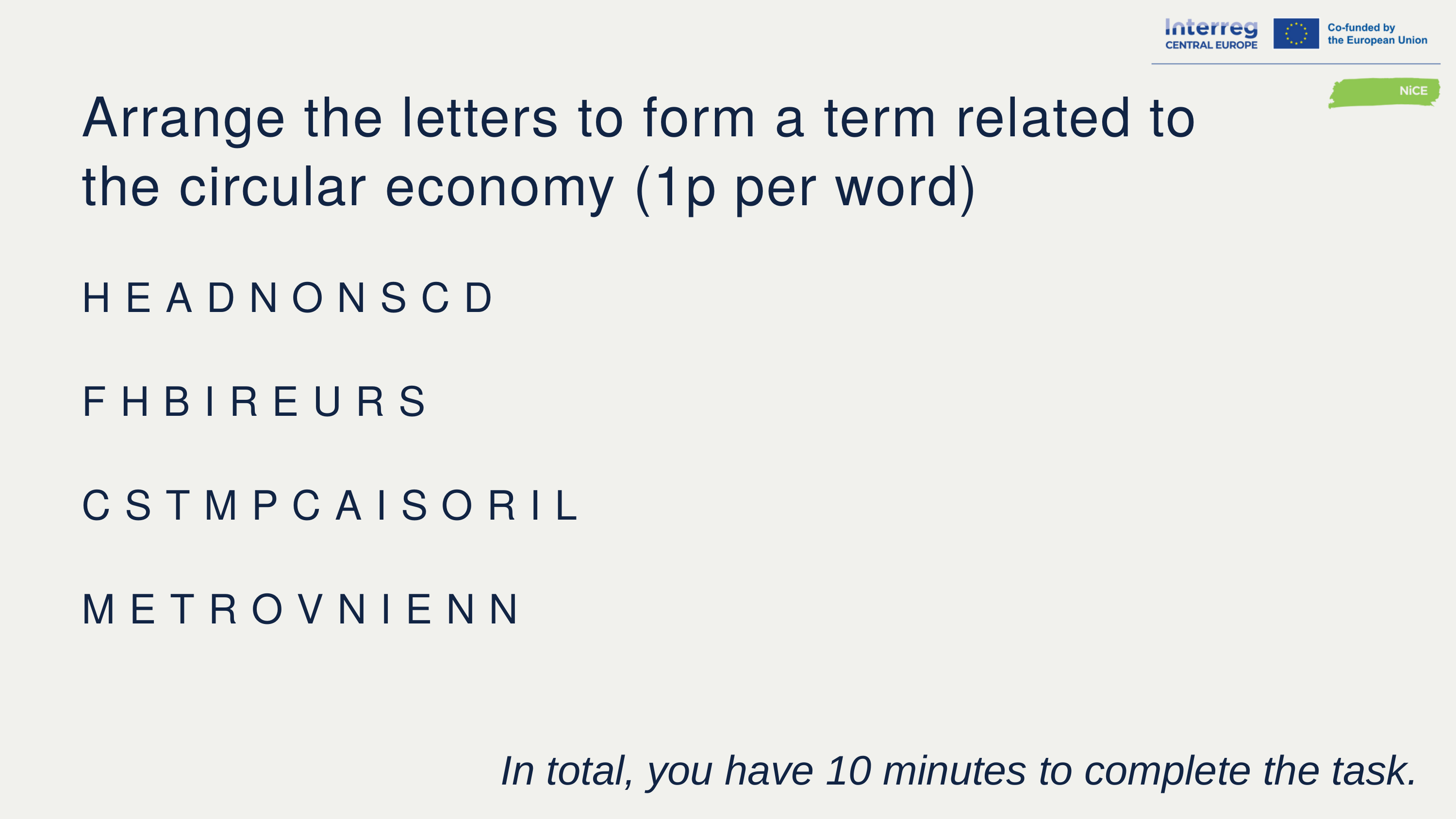

Arrange the letters to form a term related to the circular economy (1p per word)

H E A D N O N S C D

F H B I R E U R S

C S T M P C A I S O R I L

M E T R O V N I E N N

In total, you have 10 minutes to complete the task.